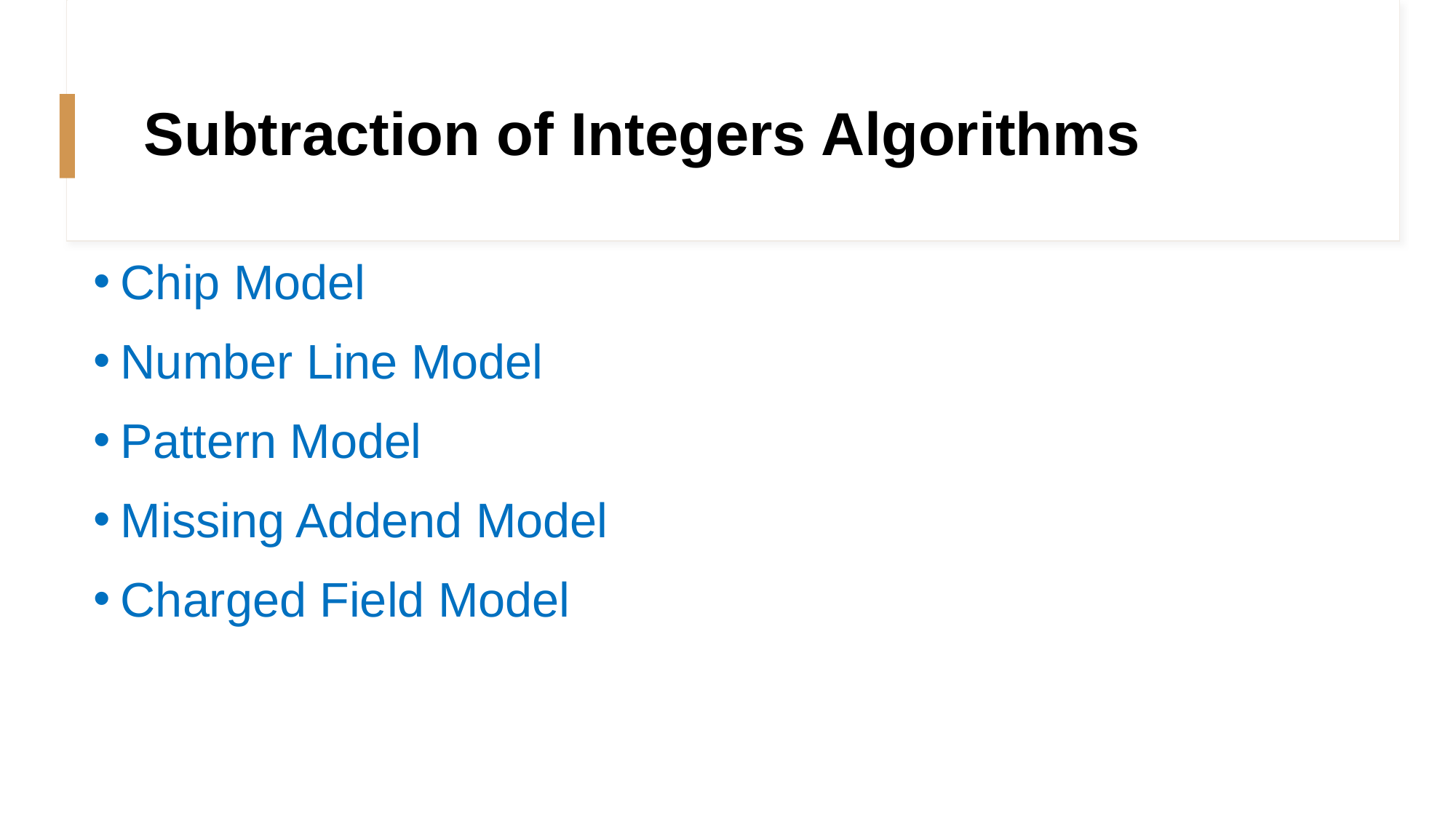

# Subtraction of Integers Algorithms
Chip Model
Number Line Model
Pattern Model
Missing Addend Model
Charged Field Model